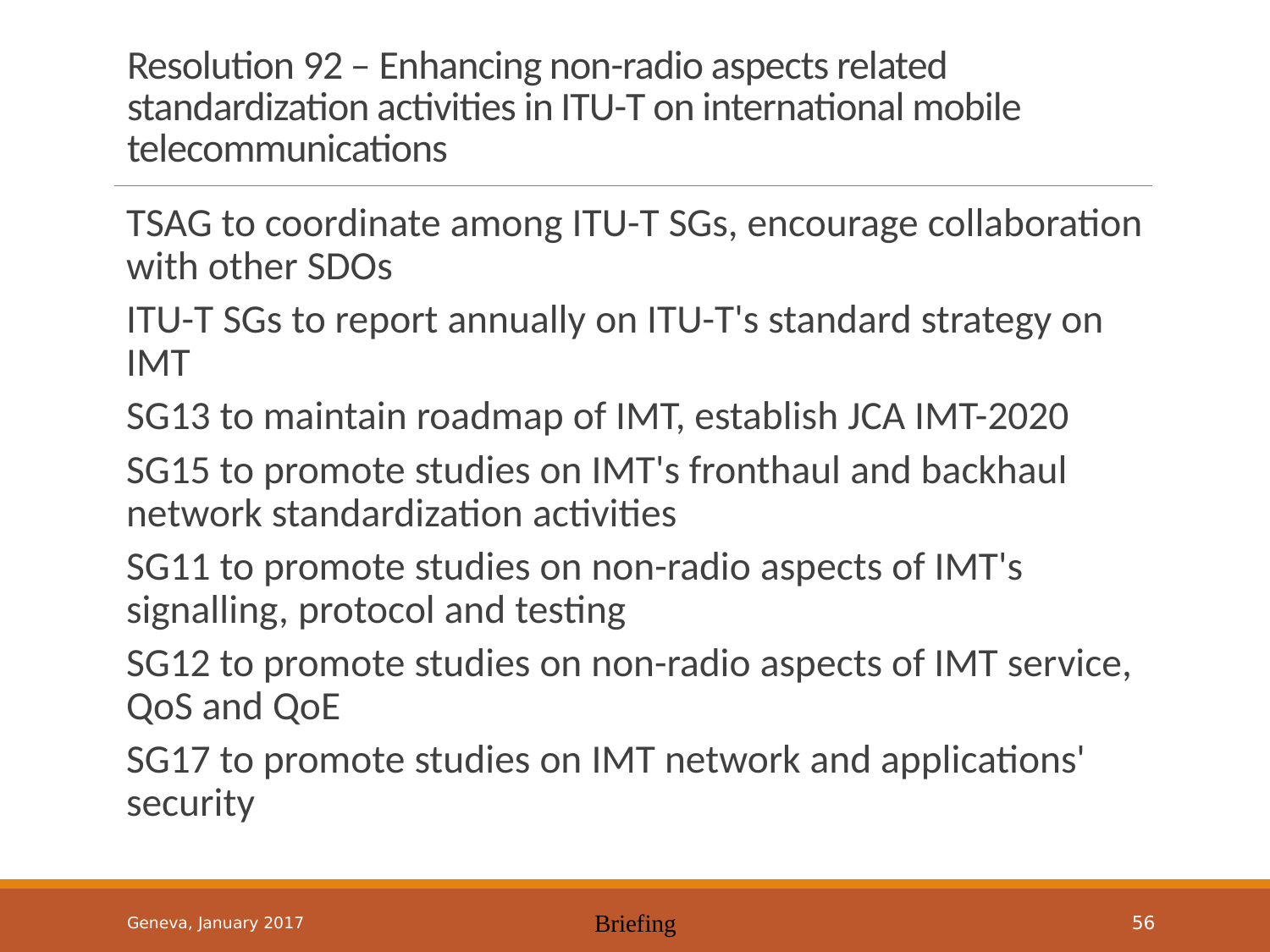

# Resolution 92 – Enhancing non-radio aspects related standardization activities in ITU-T on international mobile telecommunications
TSAG to coordinate among ITU-T SGs, encourage collaboration with other SDOs
ITU-T SGs to report annually on ITU-T's standard strategy on IMT
SG13 to maintain roadmap of IMT, establish JCA IMT-2020
SG15 to promote studies on IMT's fronthaul and backhaul network standardization activities
SG11 to promote studies on non-radio aspects of IMT's signalling, protocol and testing
SG12 to promote studies on non-radio aspects of IMT service, QoS and QoE
SG17 to promote studies on IMT network and applications' security
Geneva, January 2017
Briefing
56